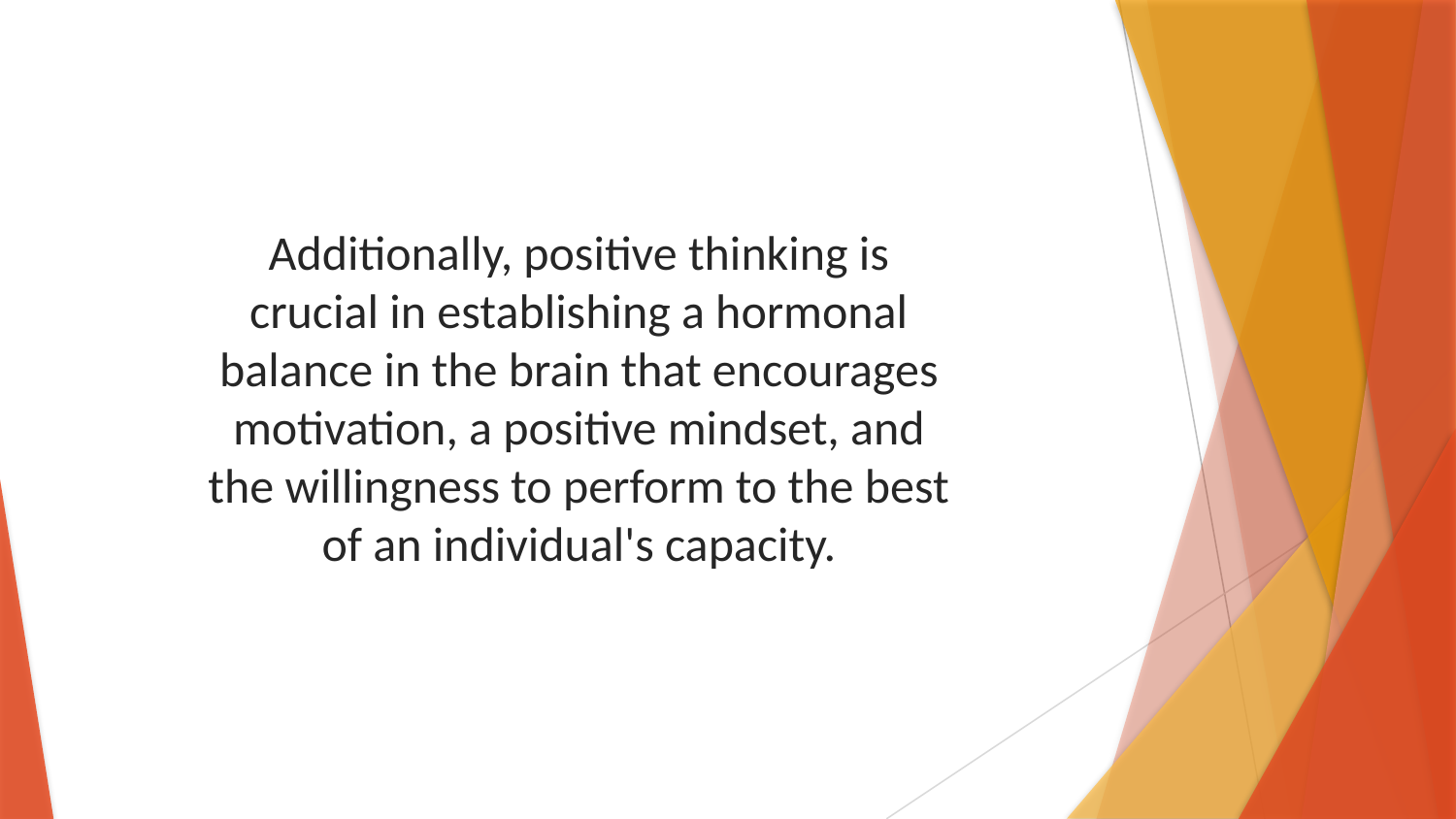

Additionally, positive thinking is crucial in establishing a hormonal balance in the brain that encourages motivation, a positive mindset, and the willingness to perform to the best of an individual's capacity.